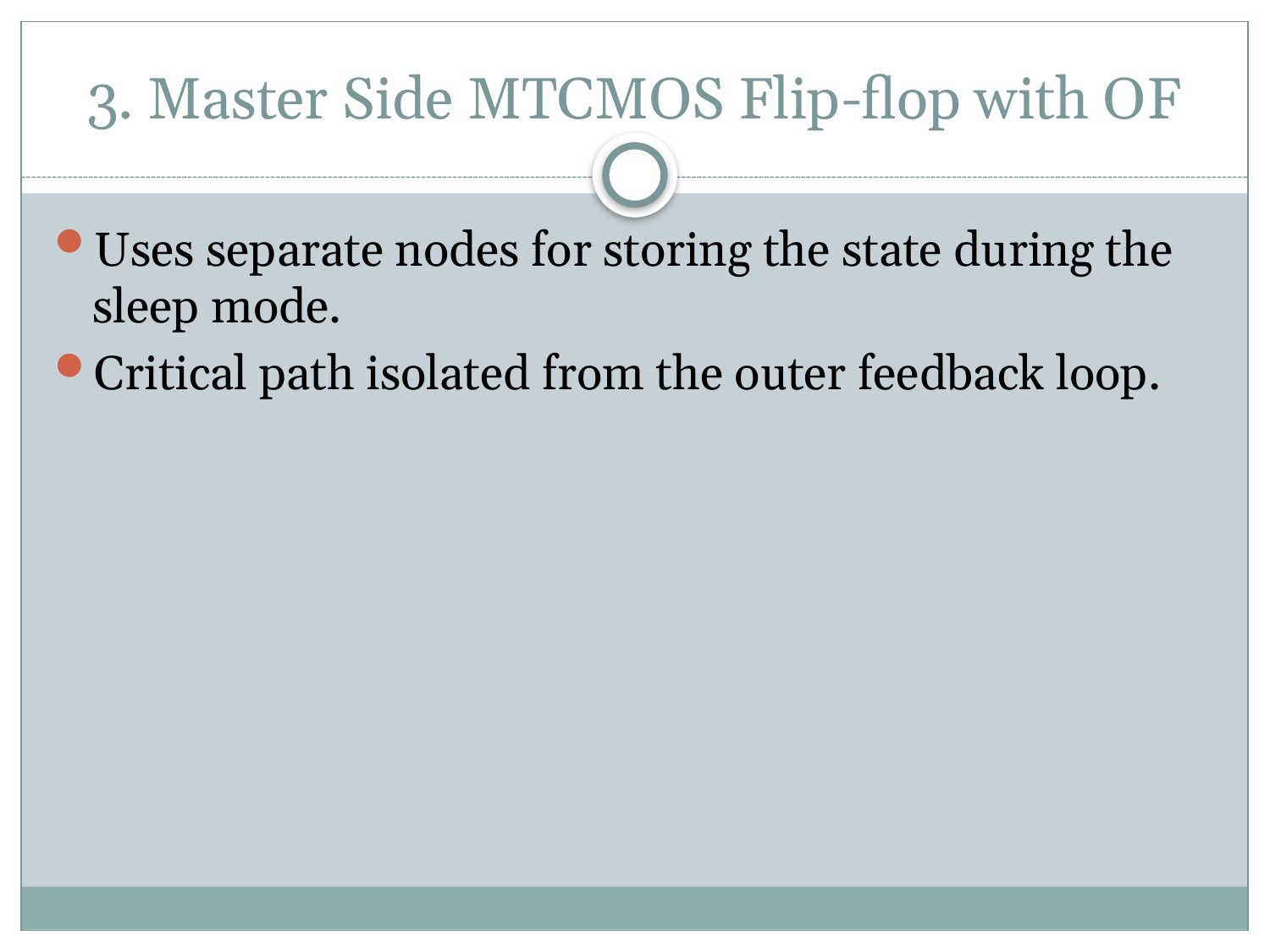

# 3. Master Side MTCMOS Flip-flop with OF
Uses separate nodes for storing the state during the sleep mode.
Critical path isolated from the outer feedback loop.